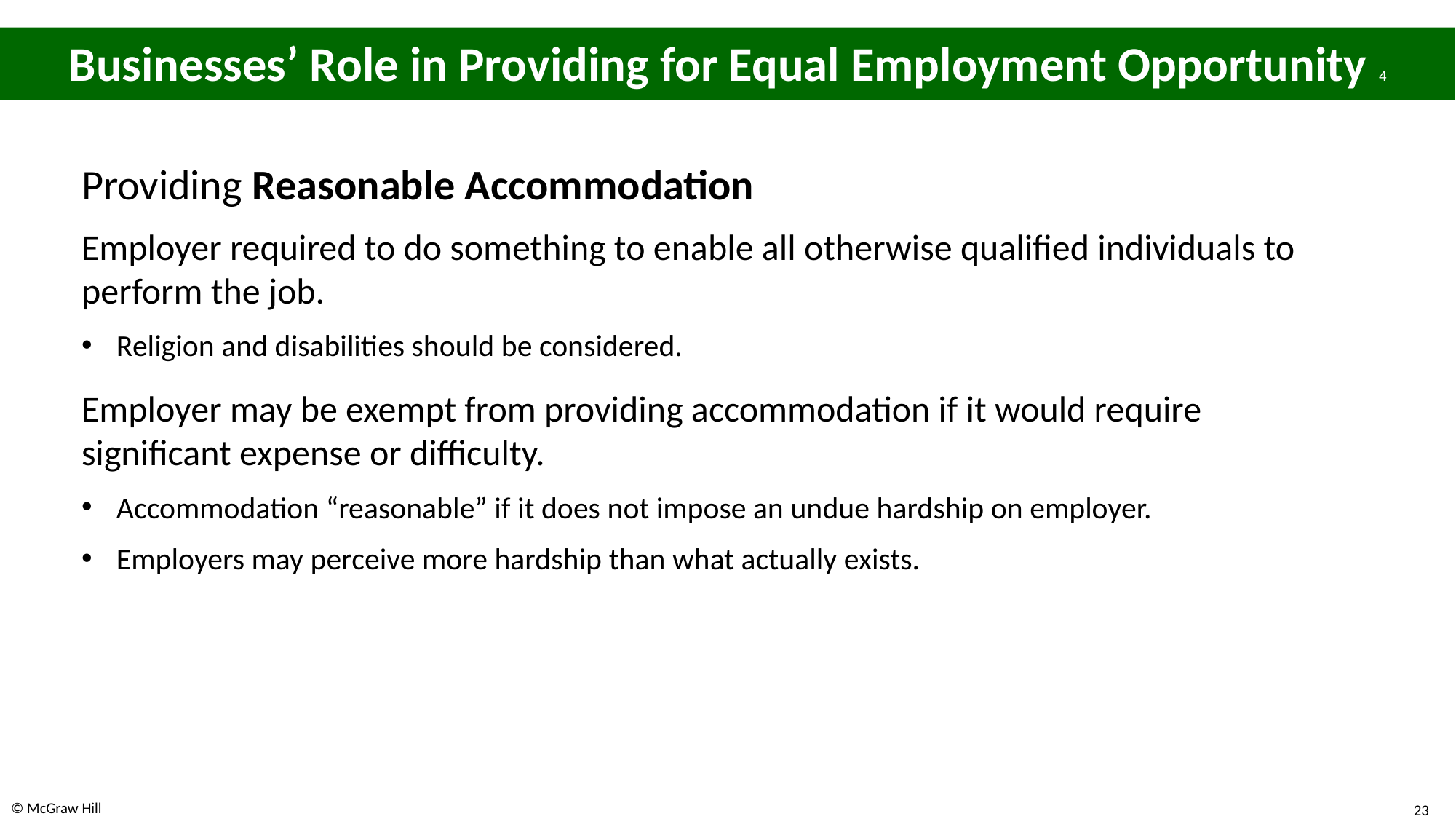

# Businesses’ Role in Providing for Equal Employment Opportunity 4
Providing Reasonable Accommodation
Employer required to do something to enable all otherwise qualified individuals to perform the job.
Religion and disabilities should be considered.
Employer may be exempt from providing accommodation if it would require significant expense or difficulty.
Accommodation “reasonable” if it does not impose an undue hardship on employer.
Employers may perceive more hardship than what actually exists.